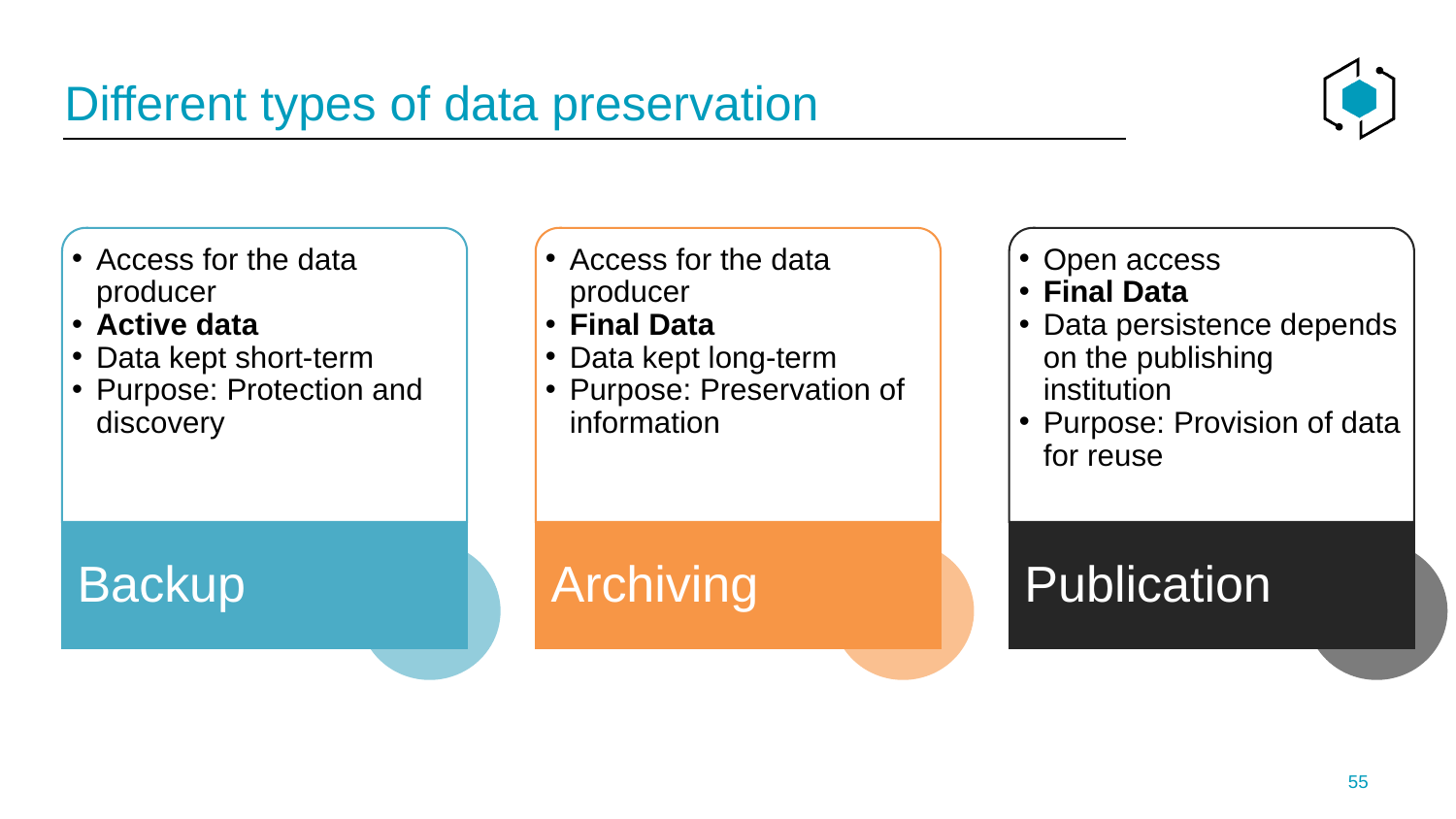

# Different types of data preservation
Access for the data producer
Active data
Data kept short-term
Purpose: Protection and discovery
Access for the data producer
Final Data
Data kept long-term
Purpose: Preservation of information
Open access
Final Data
Data persistence depends on the publishing institution
Purpose: Provision of data for reuse

Backup
Archiving
Publication

55